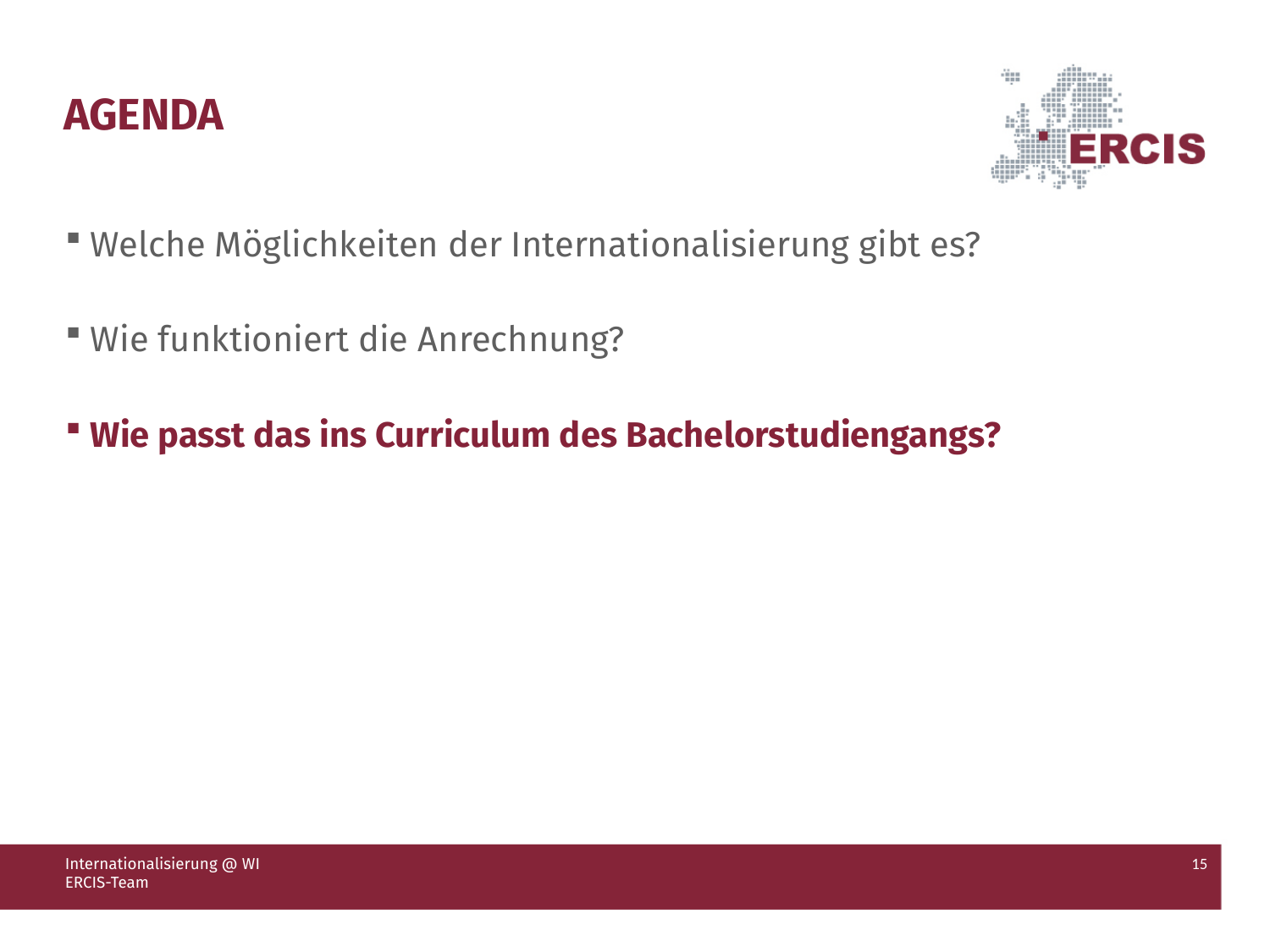

Agenda

Welche Möglichkeiten der Internationalisierung gibt es?

Wie funktioniert die Anrechnung?

Wie passt das ins Curriculum des Bachelorstudiengangs?